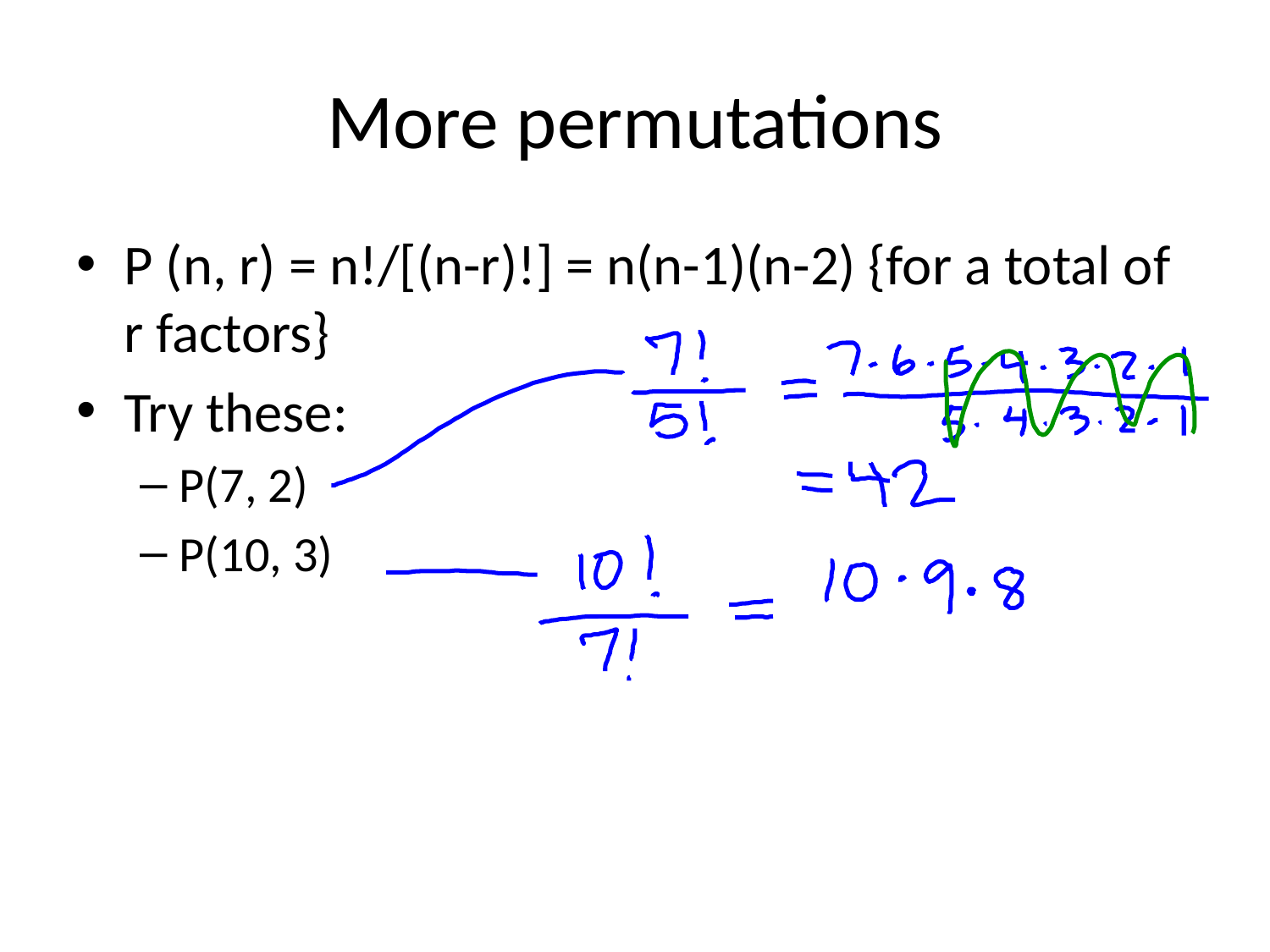

# More permutations
P (n, r) = n!/[(n-r)!] = n(n-1)(n-2) {for a total of r factors}
Try these:
P(7, 2)
P(10, 3)